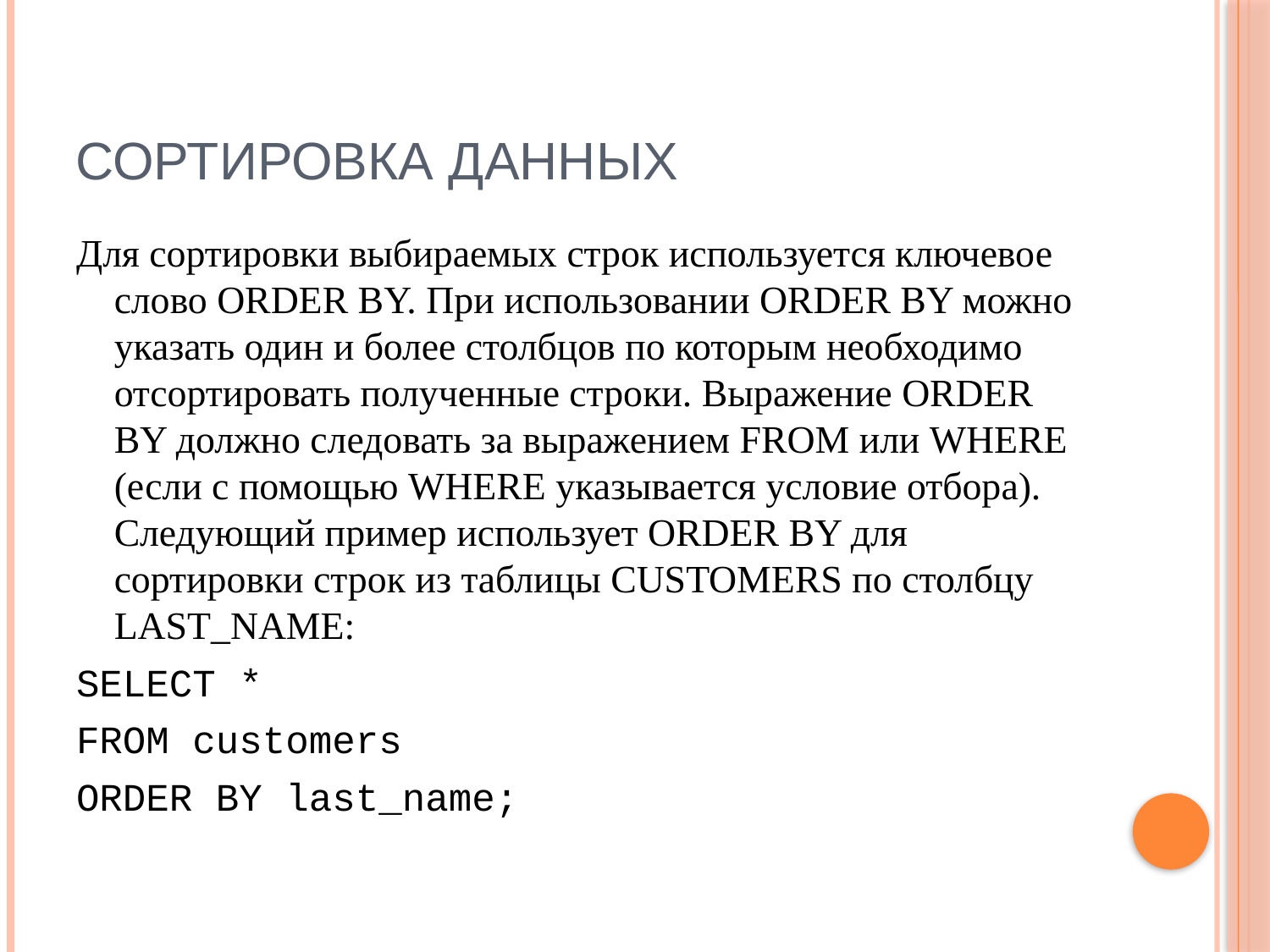

# Сортировка данных
Для сортировки выбираемых строк используется ключевое слово ORDER BY. При использовании ORDER BY можно указать один и более столбцов по которым необходимо отсортировать полученные строки. Выражение ORDER BY должно следовать за выражением FROM или WHERE (если с помощью WHERE указывается условие отбора). Следующий пример использует ORDER BY для сортировки строк из таблицы CUSTOMERS по столбцу LAST_NAME:
SELECT *
FROM customers
ORDER BY last_name;